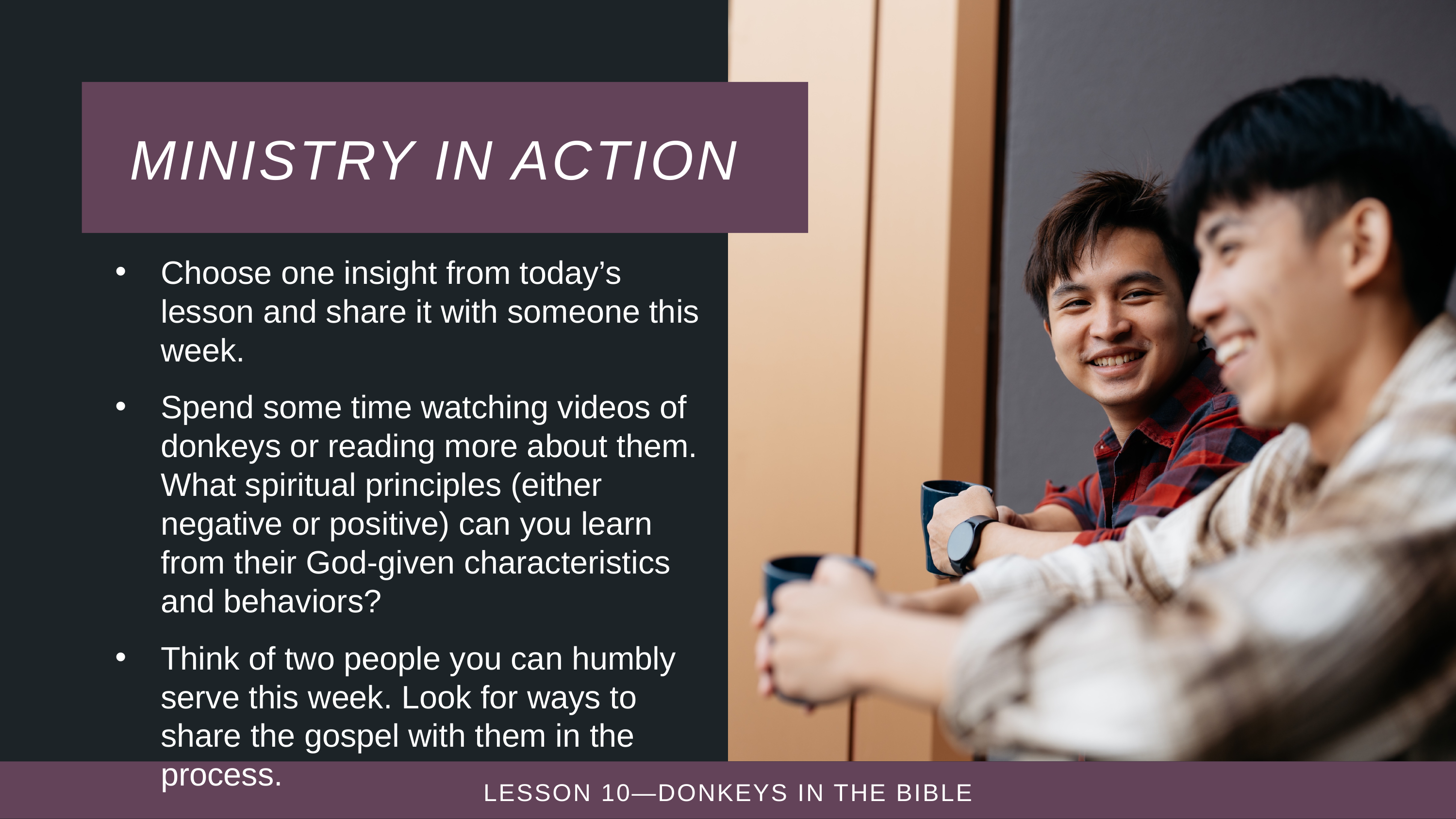

Choose one insight from today’s lesson and share it with someone this week.
Spend some time watching videos of donkeys or reading more about them. What spiritual principles (either negative or positive) can you learn from their God-given characteristics and behaviors?
Think of two people you can humbly serve this week. Look for ways to share the gospel with them in the process.